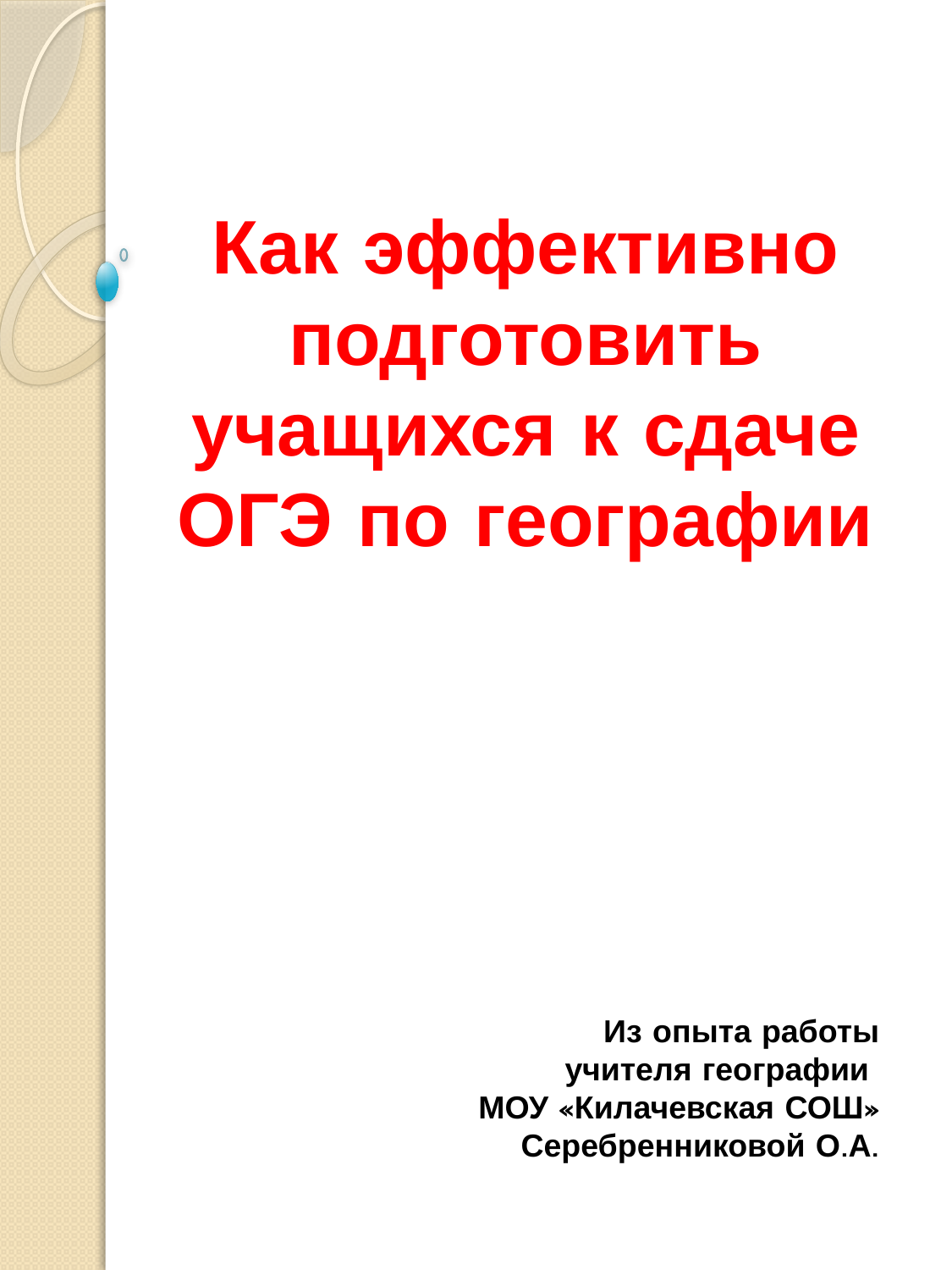

# Как эффективно подготовить учащихся к сдаче ОГЭ по географии
Из опыта работы
 учителя географии
МОУ «Килачевская СОШ» Серебренниковой О.А.